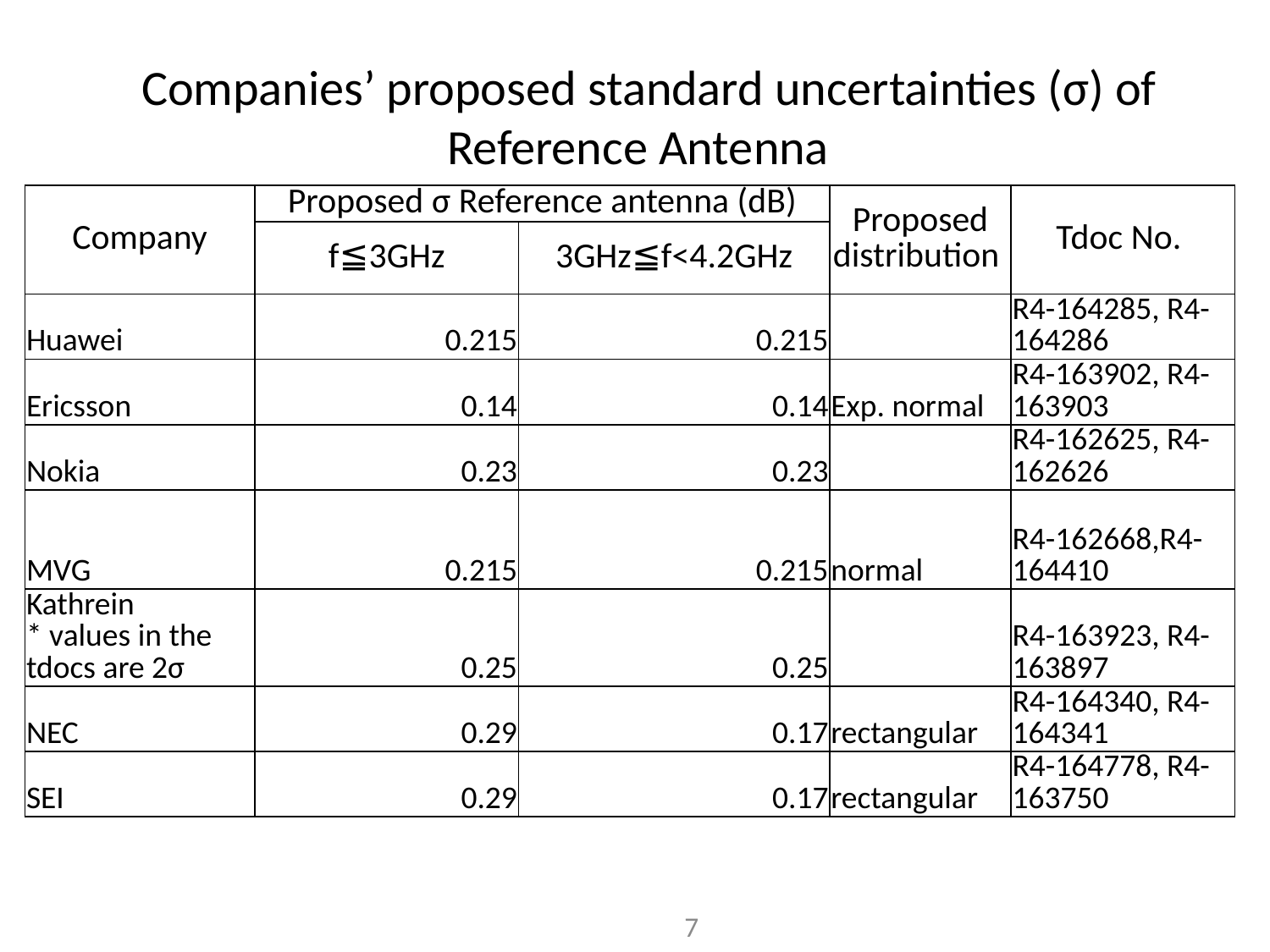

# Companies’ proposed standard uncertainties (σ) of Reference Antenna
| Company | Proposed σ Reference antenna (dB) |  | Proposed distribution | Tdoc No. |
| --- | --- | --- | --- | --- |
|  | f≦3GHz | 3GHz≦f<4.2GHz |  |  |
| Huawei | 0.215 | 0.215 |  | R4-164285, R4-164286 |
| Ericsson | 0.14 | 0.14 | Exp. normal | R4-163902, R4-163903 |
| Nokia | 0.23 | 0.23 |  | R4-162625, R4-162626 |
| MVG | 0.215 | 0.215 | normal | R4-162668,R4-164410 |
| Kathrein \* values in the tdocs are 2σ | 0.25 | 0.25 |  | R4-163923, R4-163897 |
| NEC | 0.29 | 0.17 | rectangular | R4-164340, R4-164341 |
| SEI | 0.29 | 0.17 | rectangular | R4-164778, R4-163750 |
7